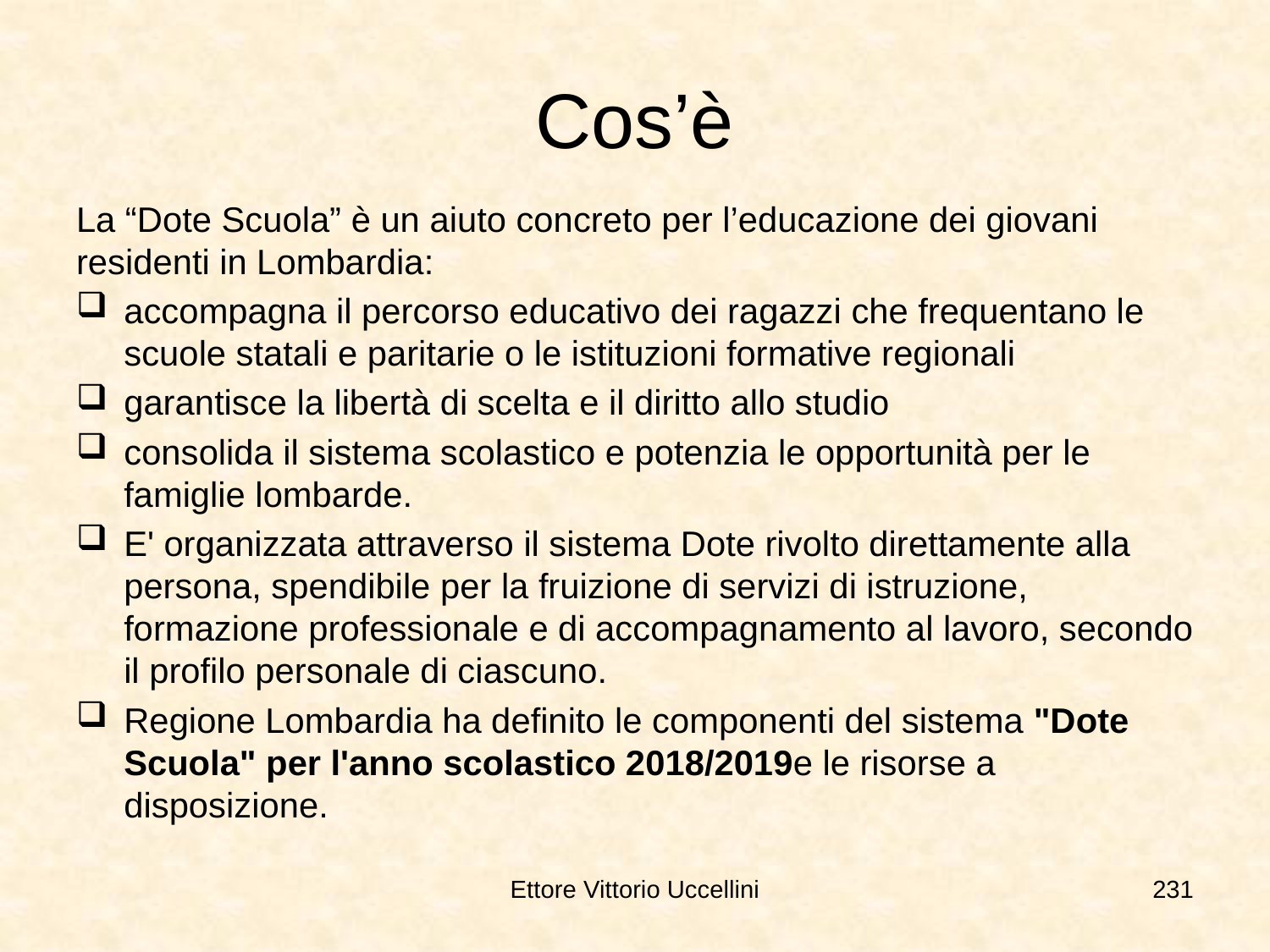

# Cos’è
La “Dote Scuola” è un aiuto concreto per l’educazione dei giovani residenti in Lombardia:
accompagna il percorso educativo dei ragazzi che frequentano le scuole statali e paritarie o le istituzioni formative regionali
garantisce la libertà di scelta e il diritto allo studio
consolida il sistema scolastico e potenzia le opportunità per le famiglie lombarde.
E' organizzata attraverso il sistema Dote rivolto direttamente alla persona, spendibile per la fruizione di servizi di istruzione, formazione professionale e di accompagnamento al lavoro, secondo il profilo personale di ciascuno.
Regione Lombardia ha definito le componenti del sistema "Dote Scuola" per l'anno scolastico 2018/2019e le risorse a disposizione.

Ettore Vittorio Uccellini
231